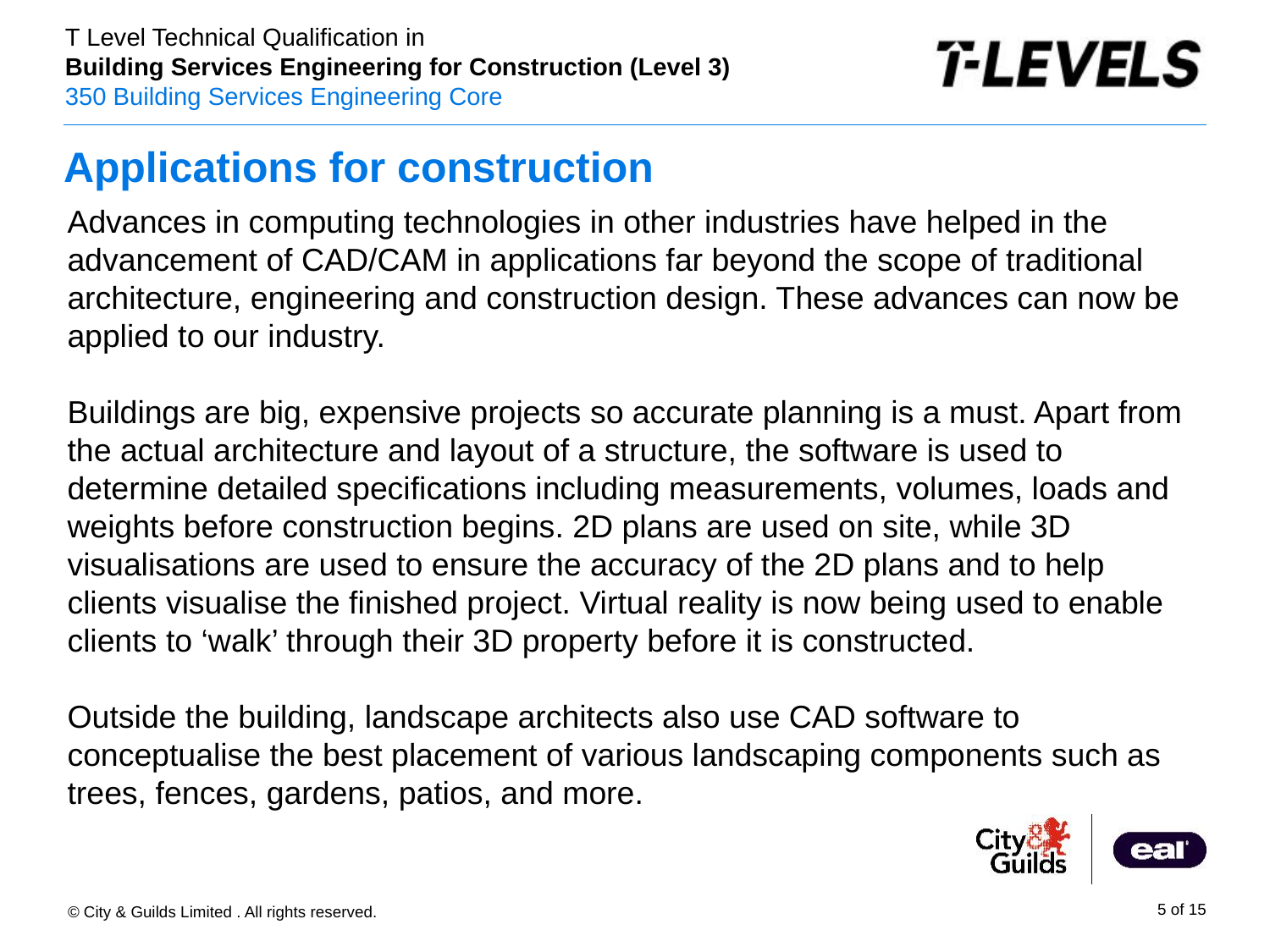

# Applications for construction
Advances in computing technologies in other industries have helped in the advancement of CAD/CAM in applications far beyond the scope of traditional architecture, engineering and construction design. These advances can now be applied to our industry.

Buildings are big, expensive projects so accurate planning is a must. Apart from the actual architecture and layout of a structure, the software is used to determine detailed specifications including measurements, volumes, loads and weights before construction begins. 2D plans are used on site, while 3D visualisations are used to ensure the accuracy of the 2D plans and to help clients visualise the finished project. Virtual reality is now being used to enable clients to ‘walk’ through their 3D property before it is constructed.

Outside the building, landscape architects also use CAD software to conceptualise the best placement of various landscaping components such as trees, fences, gardens, patios, and more.